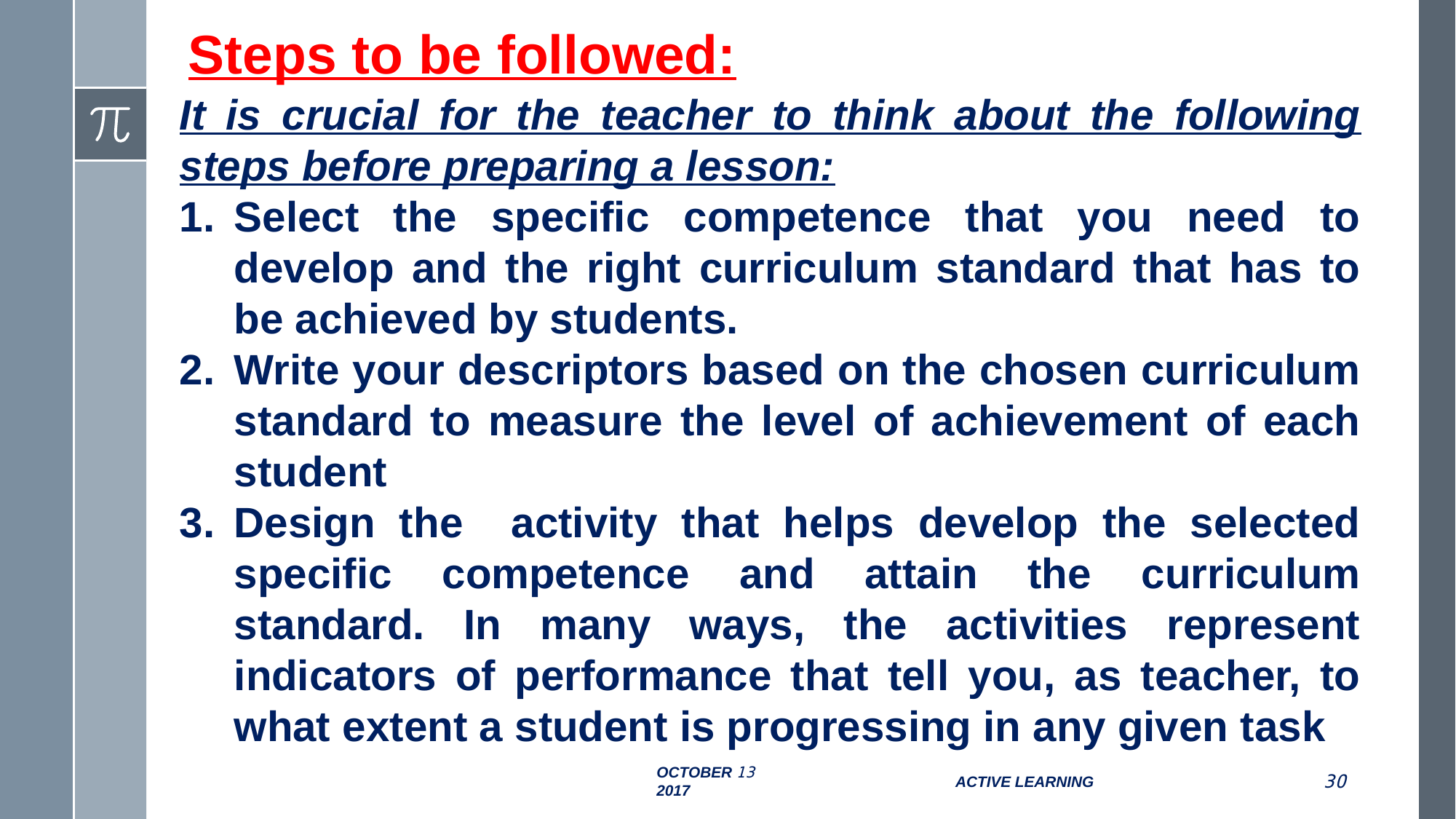

# Steps to be followed:
It is crucial for the teacher to think about the following steps before preparing a lesson:
Select the specific competence that you need to develop and the right curriculum standard that has to be achieved by students.
Write your descriptors based on the chosen curriculum standard to measure the level of achievement of each student
Design the  activity that helps develop the selected specific competence and attain the curriculum standard. In many ways, the activities represent indicators of performance that tell you, as teacher, to what extent a student is progressing in any given task
Active Learning
30
13 October 2017